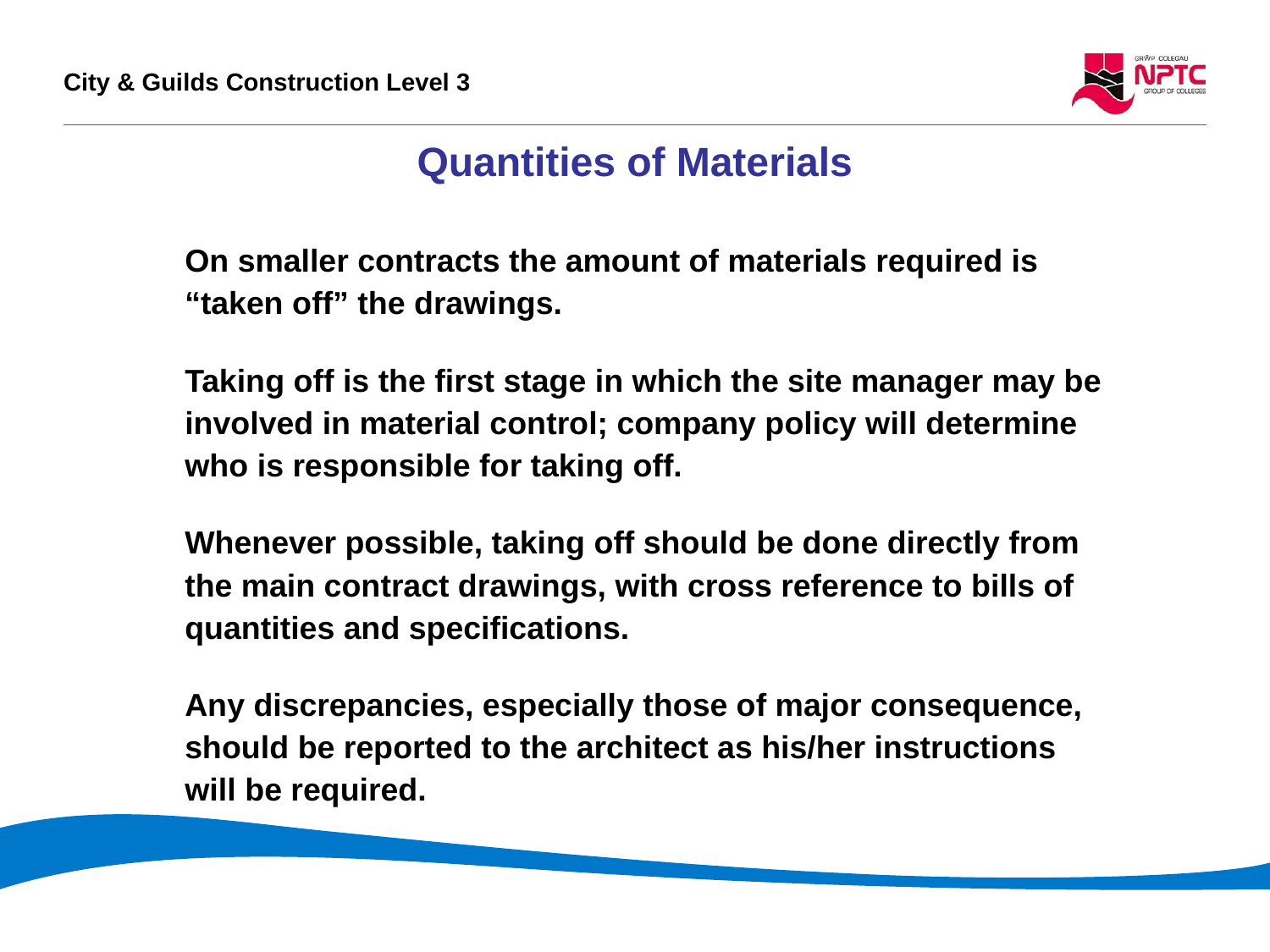

# Quantities of Materials
On smaller contracts the amount of materials required is “taken off” the drawings.
Taking off is the first stage in which the site manager may be involved in material control; company policy will determine who is responsible for taking off.
Whenever possible, taking off should be done directly from the main contract drawings, with cross reference to bills of quantities and specifications.
Any discrepancies, especially those of major consequence, should be reported to the architect as his/her instructions will be required.